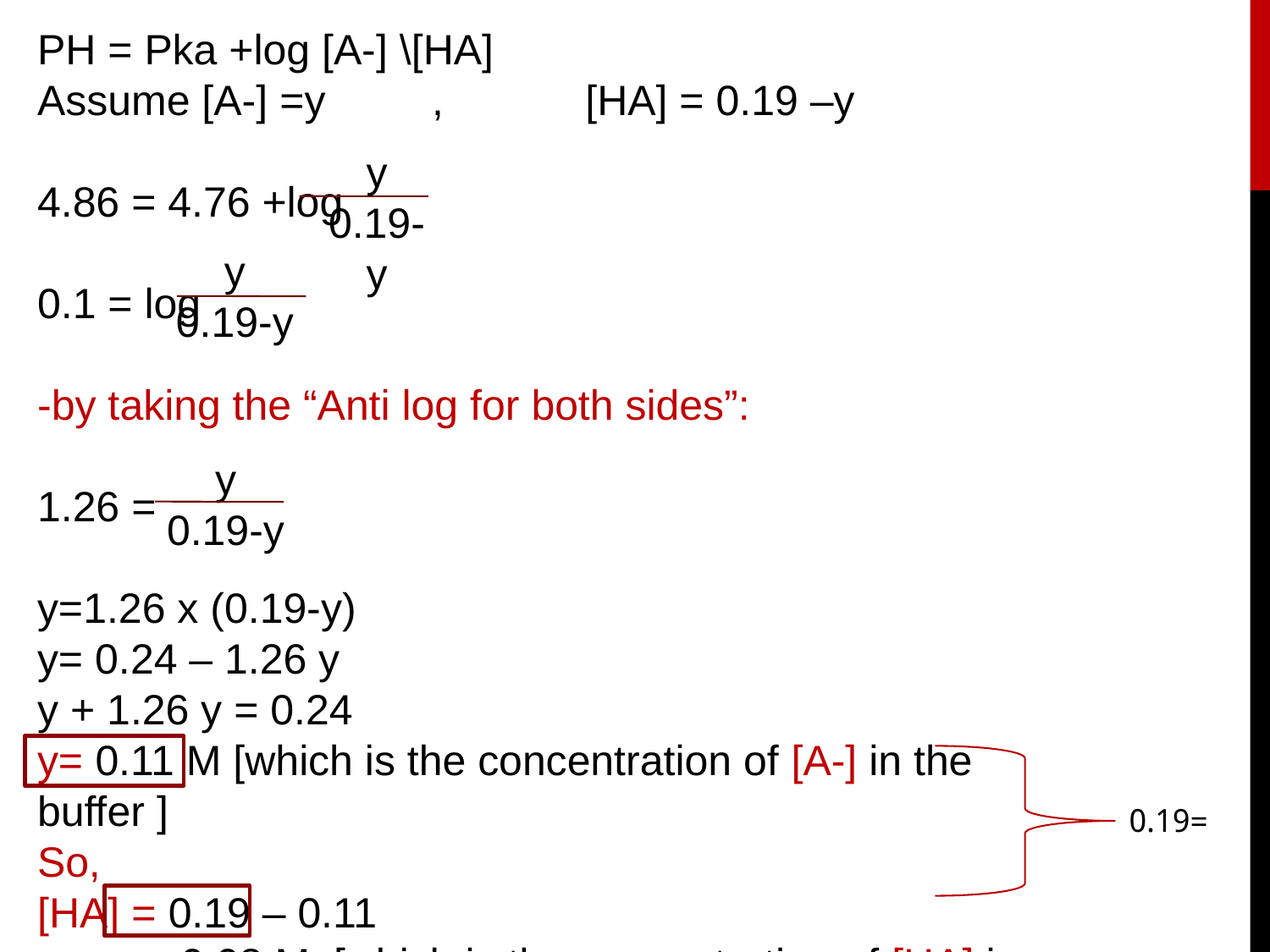

PH = Pka +log [A-] \[HA]
Assume [A-] =y         ,            [HA] = 0.19 –y

4.86 = 4.76 +log

0.1 = log

-by taking the “Anti log for both sides”:

1.26 =

y=1.26 x (0.19-y)
y= 0.24 – 1.26 y
y + 1.26 y = 0.24
y= 0.11 M [which is the concentration of [A-] in the buffer ]
So,
[HA] = 0.19 – 0.11
         = 0.08 M  [which is the concentration of [HA] in the buffer ]

y
0.19-y
y
0.19-y
y
0.19-y

=0.19